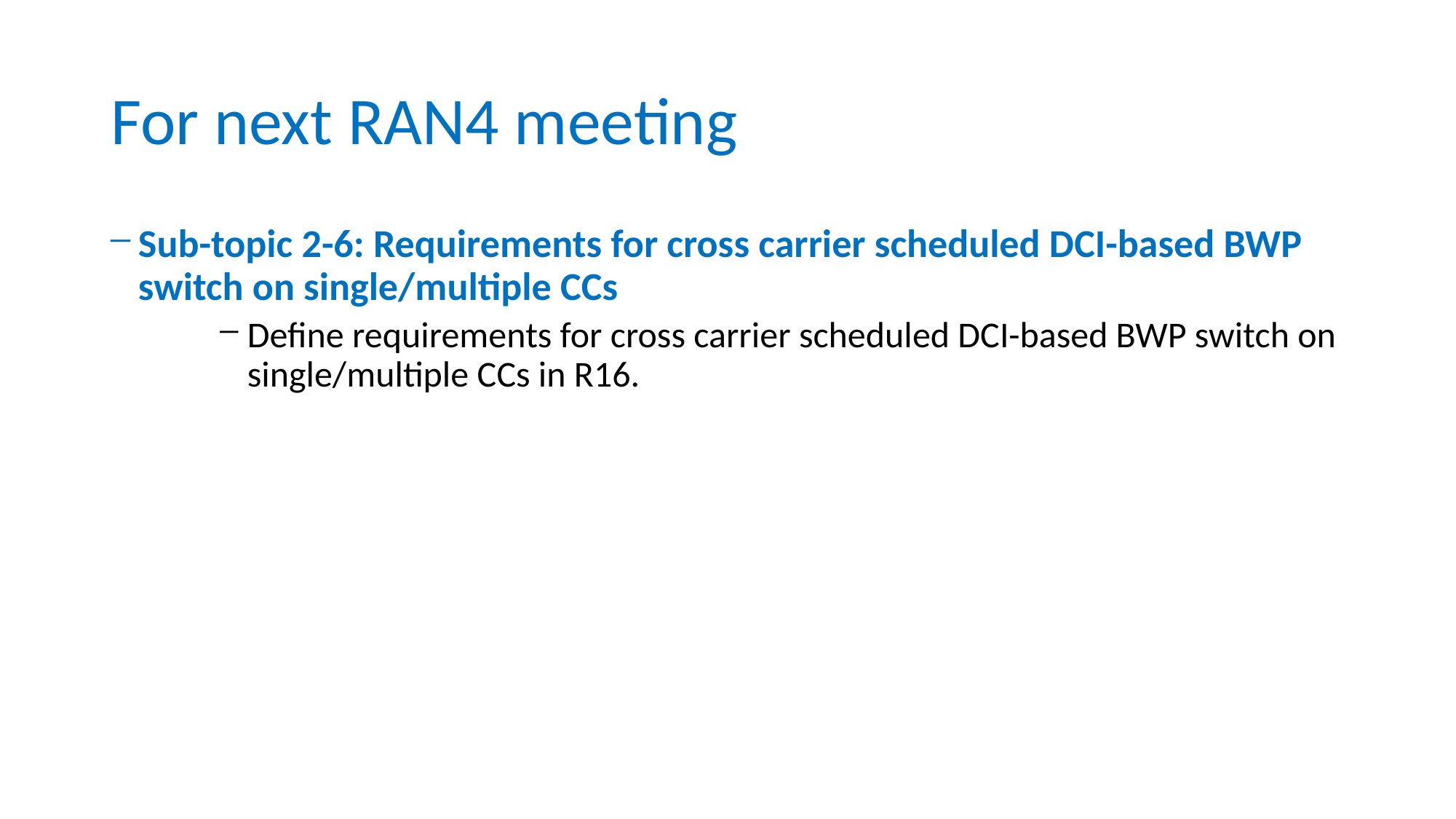

# For next RAN4 meeting
Sub-topic 2-6: Requirements for cross carrier scheduled DCI-based BWP switch on single/multiple CCs
Define requirements for cross carrier scheduled DCI-based BWP switch on single/multiple CCs in R16.